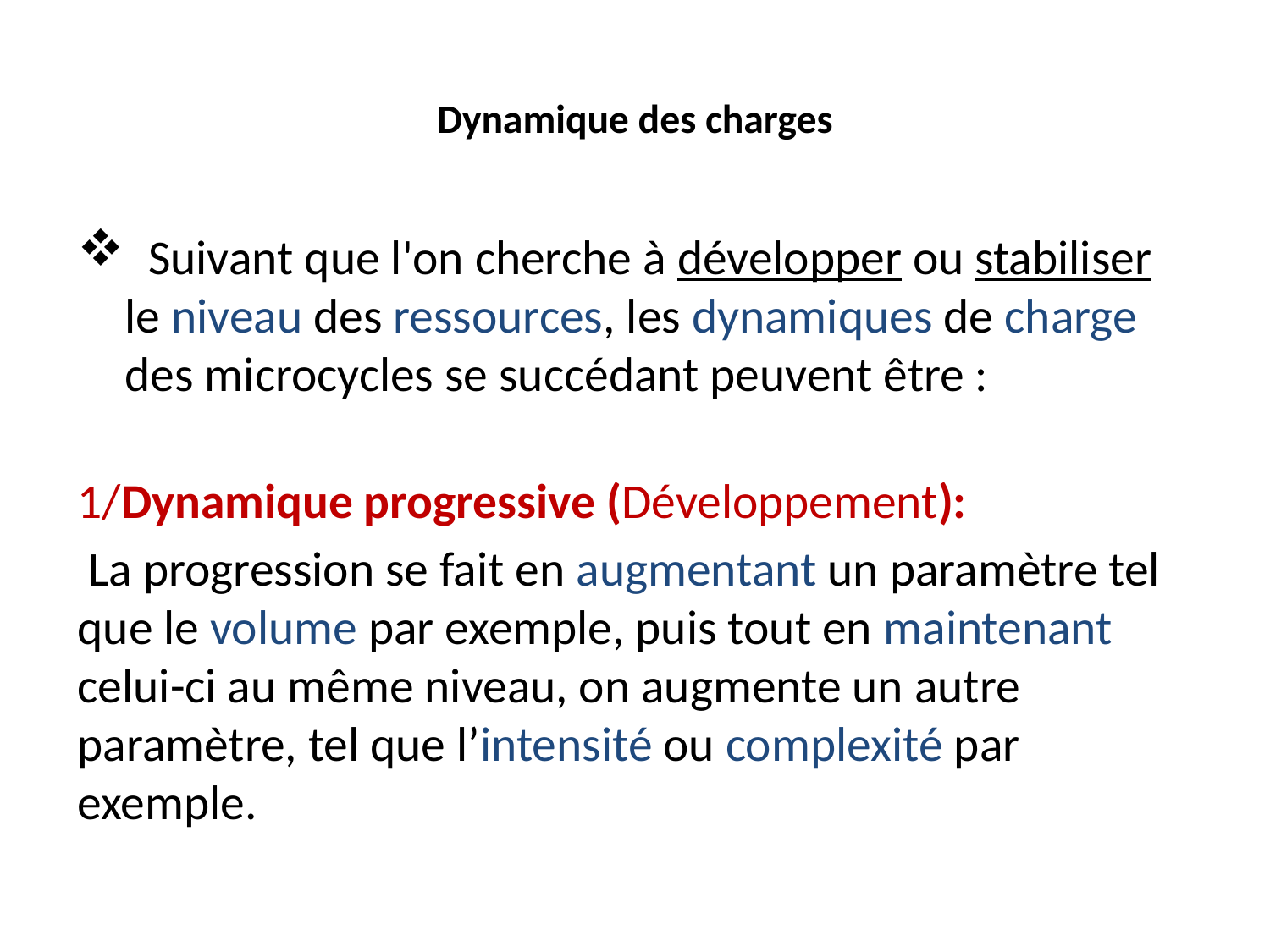

# Dynamique des charges
  Suivant que l'on cherche à développer ou stabiliser le niveau des ressources, les dynamiques de charge des microcycles se succédant peuvent être :
1/Dynamique progressive (Développement):
 La progression se fait en augmentant un paramètre tel que le volume par exemple, puis tout en maintenant celui-ci au même niveau, on augmente un autre paramètre, tel que l’intensité ou complexité par exemple.